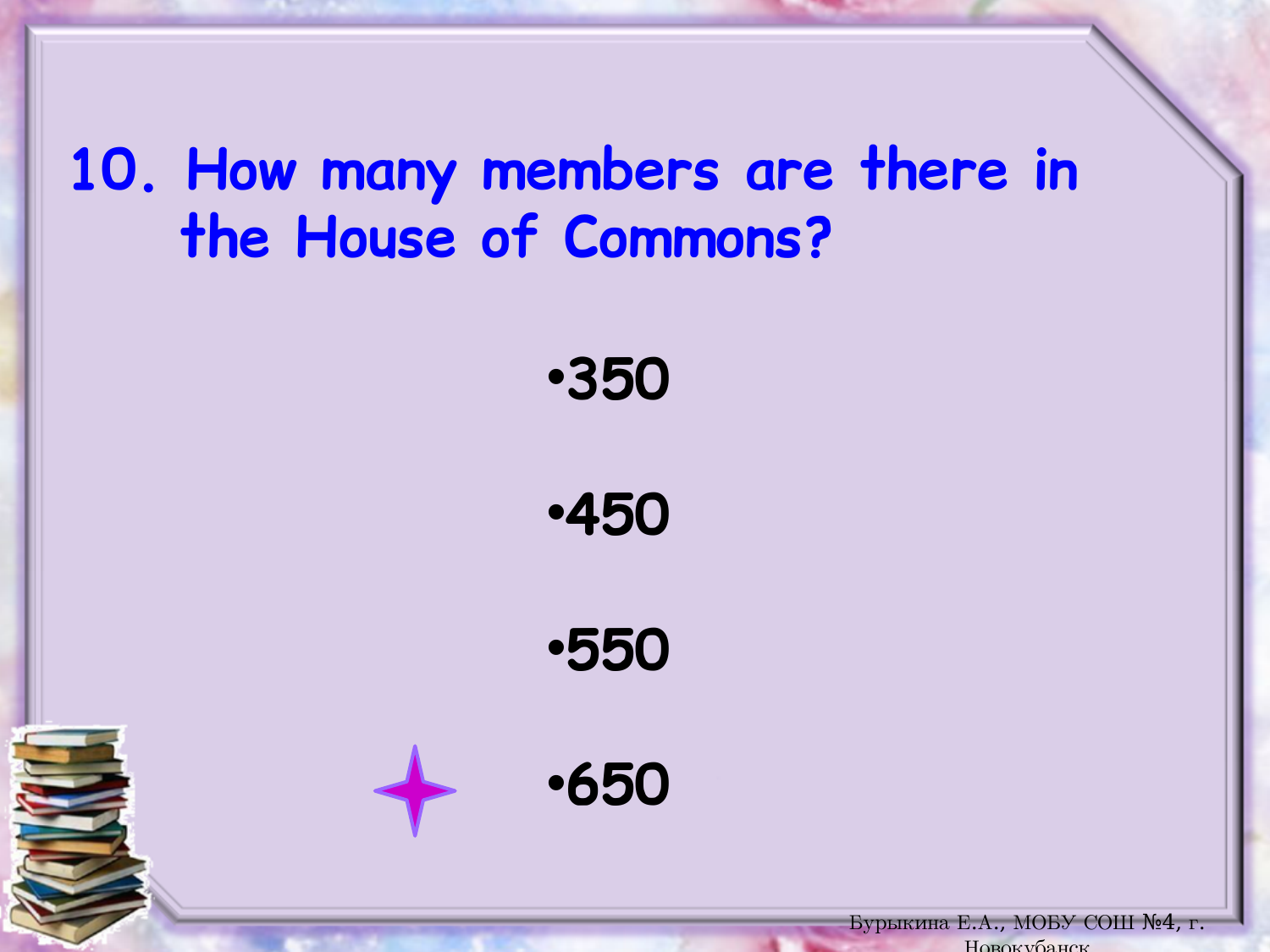

10. How many members are there in the House of Commons?
350

450

550

650

Бурыкина Е.А., МОБУ СОШ №4, г. Новокубанск